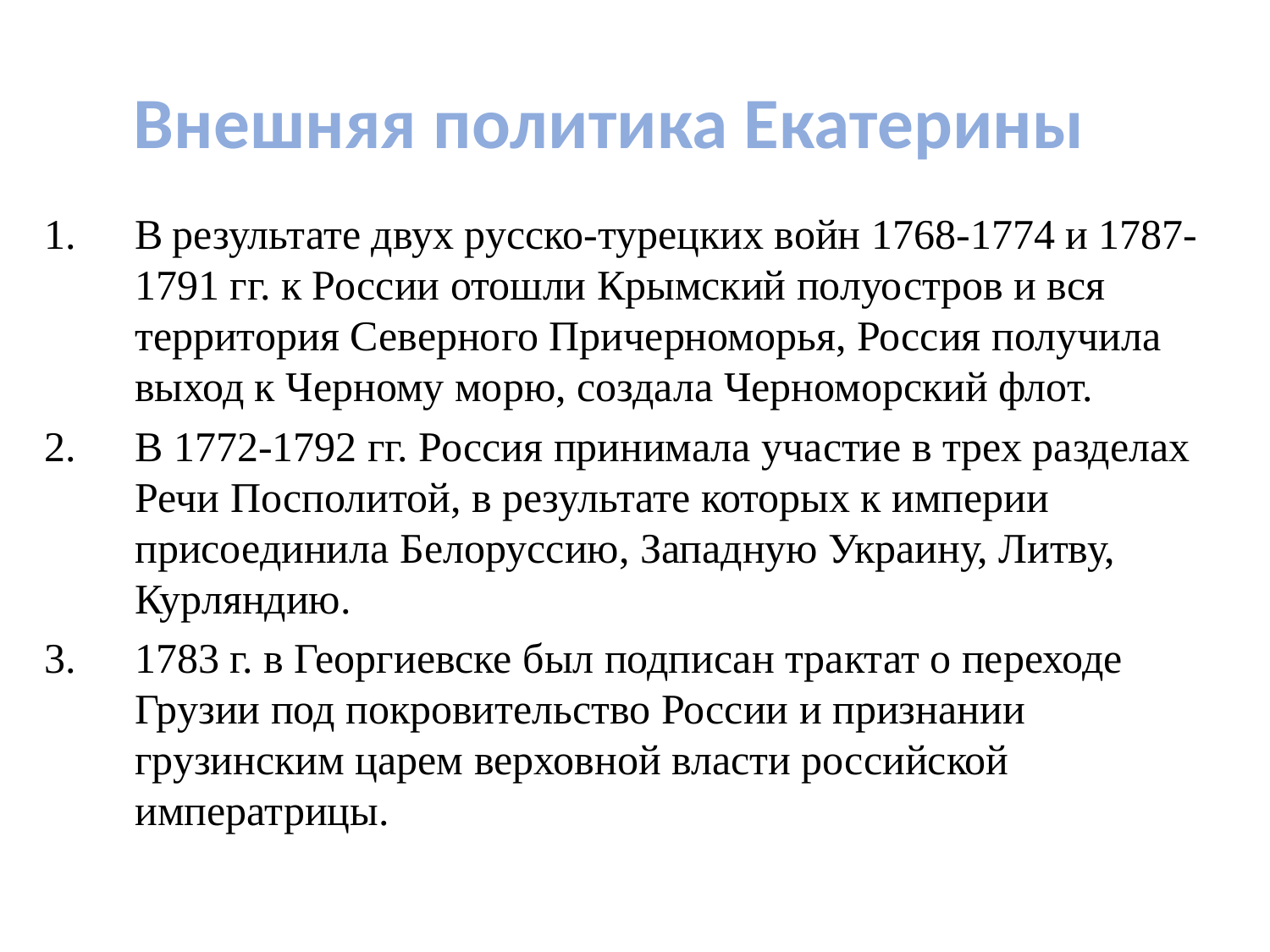

Внешняя политика Екатерины
В результате двух русско-турецких войн 1768-1774 и 1787-1791 гг. к России отошли Крымский полуостров и вся территория Северного Причерноморья, Россия получила выход к Черному морю, создала Черноморский флот.
В 1772-1792 гг. Россия принимала участие в трех разделах Речи Посполитой, в результате которых к империи присоединила Белоруссию, Западную Украину, Литву, Курляндию.
1783 г. в Георгиевске был подписан трактат о переходе Грузии под покровительство России и признании грузинским царем верховной власти российской императрицы.